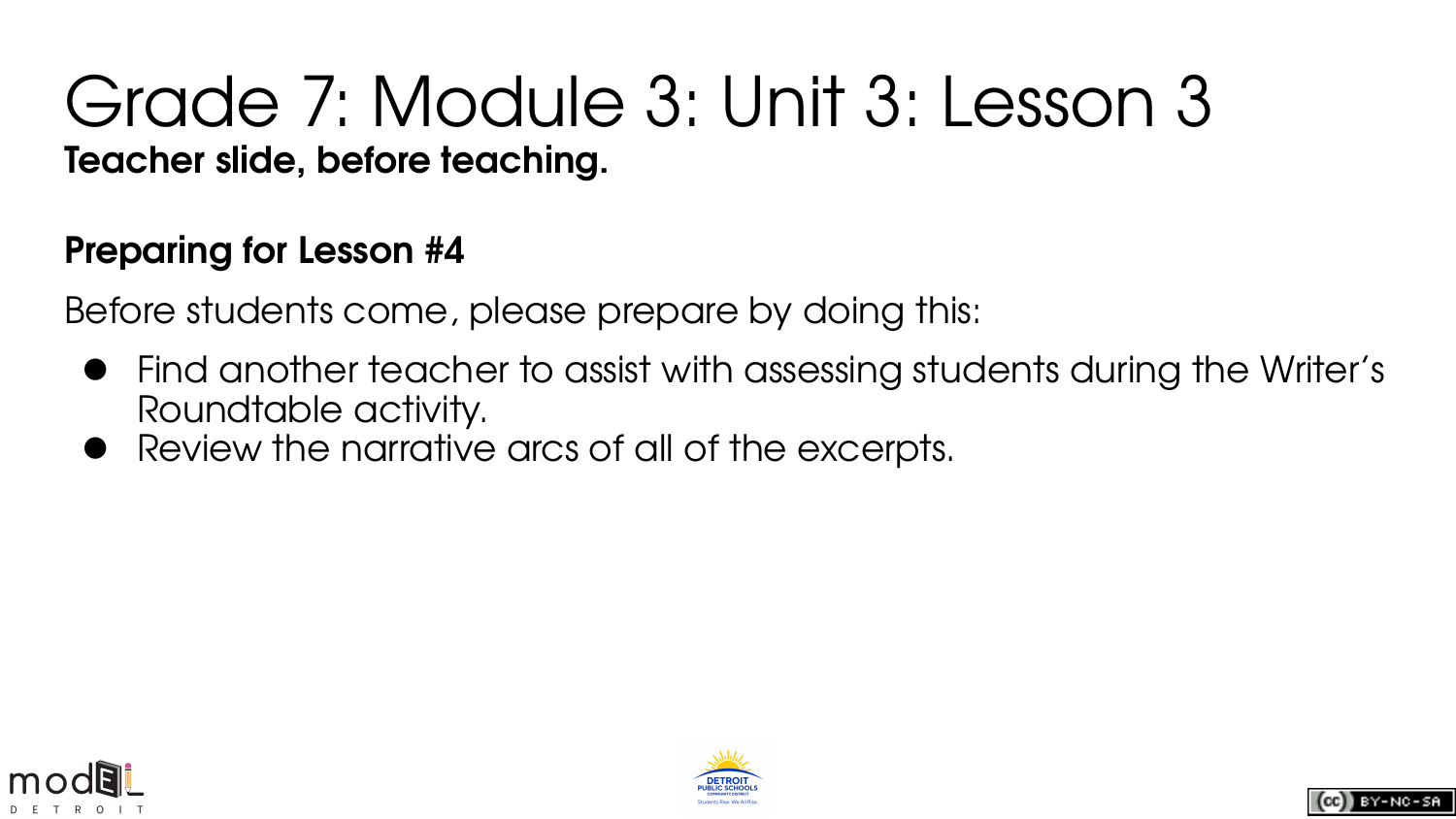

Grade 7: Module 3: Unit 3: Lesson 3
Teacher slide, before teaching.

Preparing for Lesson #4
Before students come, please prepare by doing this:
Find another teacher to assist with assessing students during the Writer’s Roundtable activity.
Review the narrative arcs of all of the excerpts.